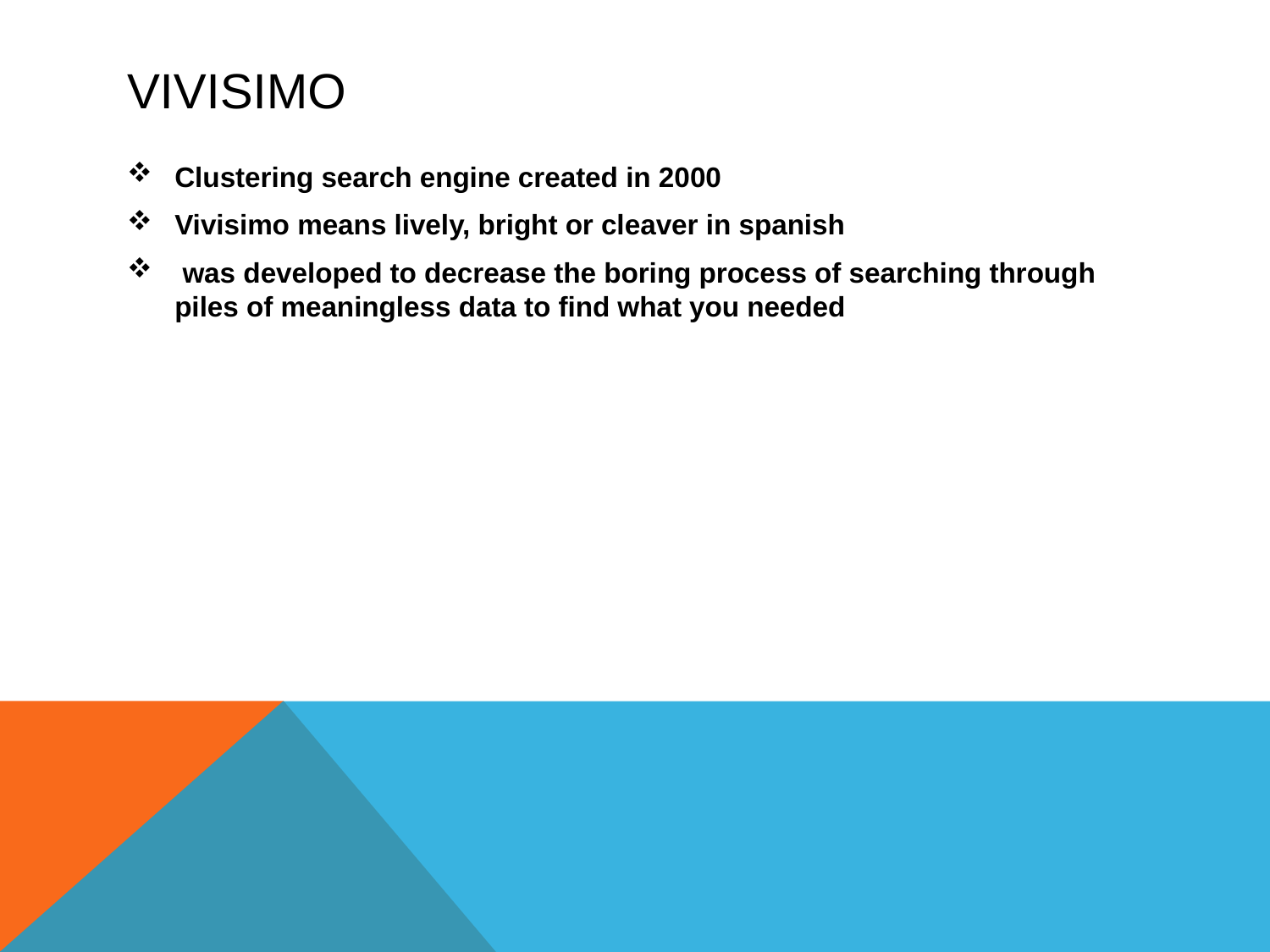

# Vivisimo
Clustering search engine created in 2000
Vivisimo means lively, bright or cleaver in spanish
 was developed to decrease the boring process of searching through piles of meaningless data to find what you needed